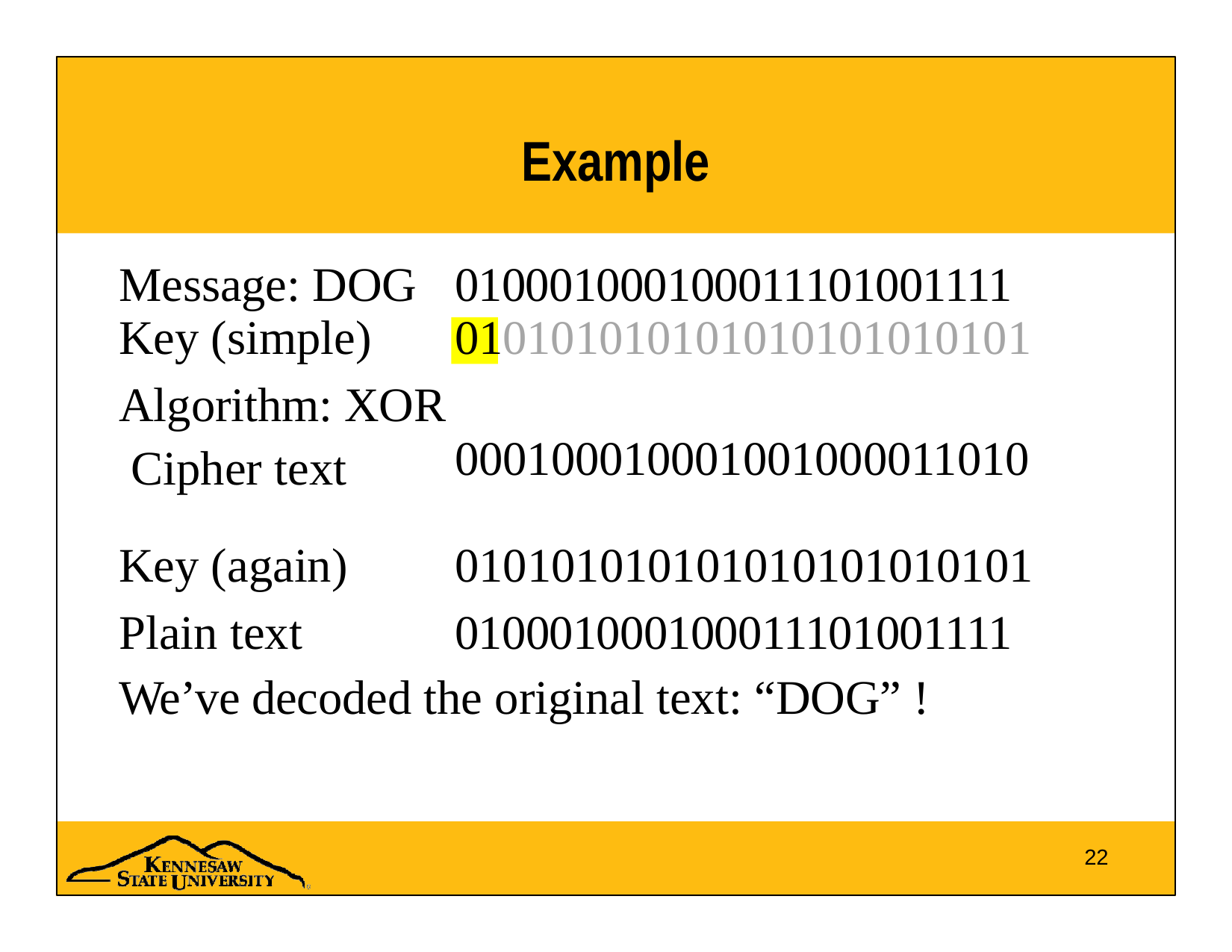

# Example
| Message: DOG | 010001000100011101001111 |
| --- | --- |
| Key (simple) | 010101010101010101010101 |
| Algorithm: XOR Cipher text | 000100010001001000011010 |
| Key (again) | 010101010101010101010101 |
| Plain text | 010001000100011101001111 |

We’ve decoded the original text: “DOG” !

22